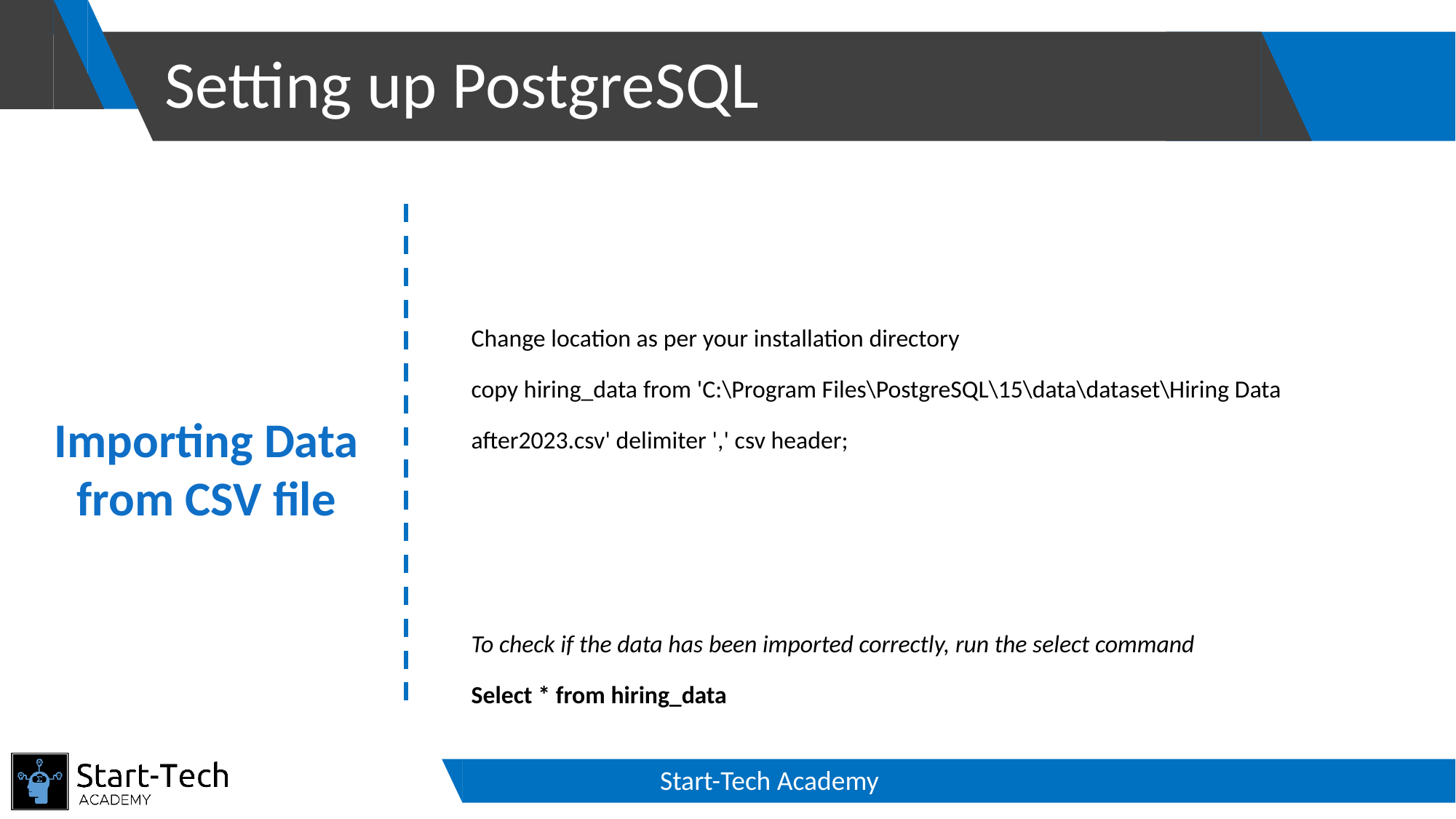

# Setting up PostgreSQL
Change location as per your installation directory
copy hiring_data from 'C:\Program Files\PostgreSQL\15\data\dataset\Hiring Data after2023.csv' delimiter ',' csv header;

To check if the data has been imported correctly, run the select command
Select * from hiring_data
Importing Data from CSV file
Start-Tech Academy